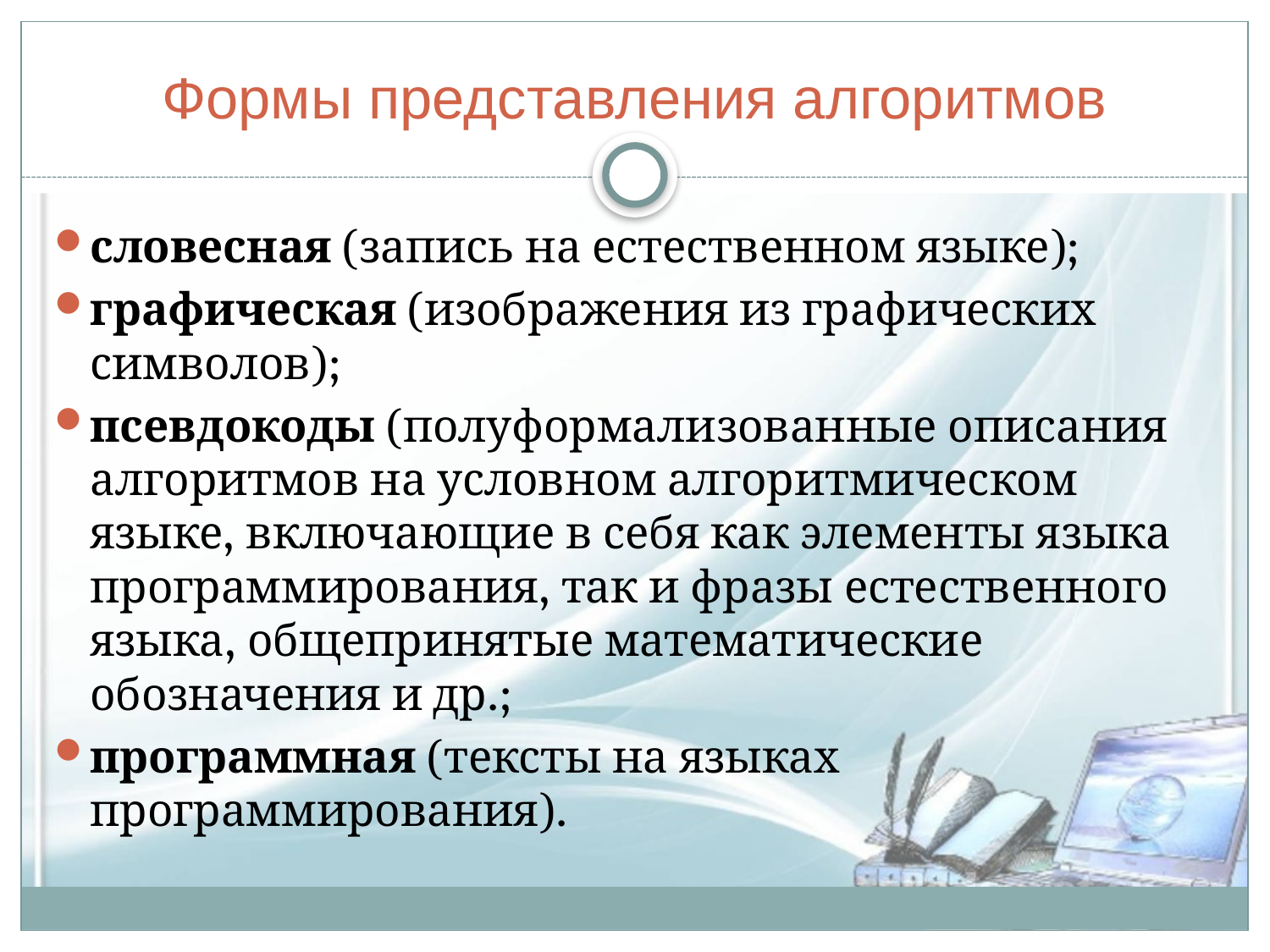

# Формы представления алгоритмов
словесная (запись на естественном языке);
графическая (изображения из графических символов);
псевдокоды (полуформализованные описания алгоритмов на условном алгоритмическом языке, включающие в себя как элементы языка программирования, так и фразы естественного языка, общепринятые математические обозначения и др.;
программная (тексты на языках программирования).